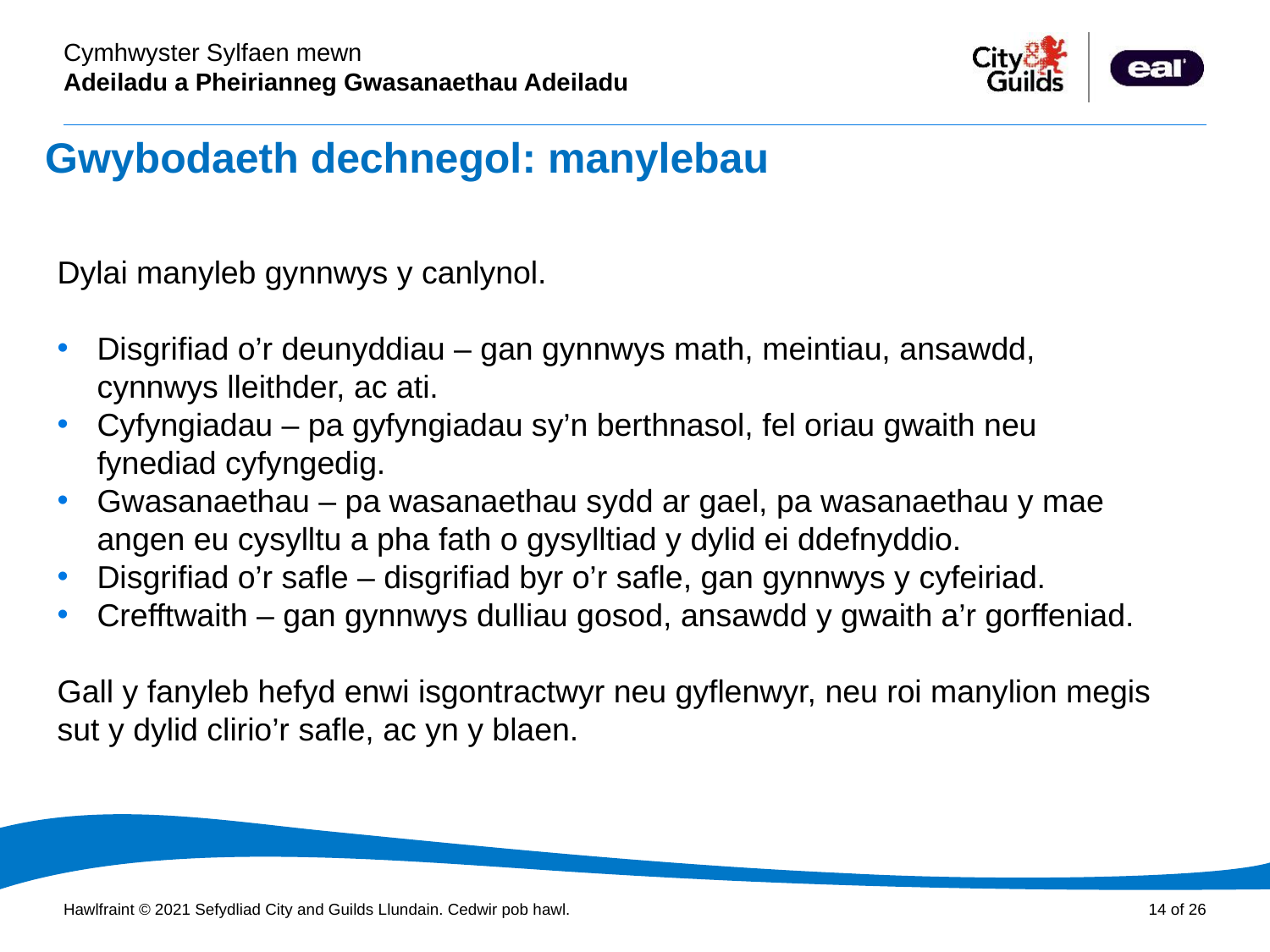

# Gwybodaeth dechnegol: manylebau

Cyflwyniad PowerPoint
Dylai manyleb gynnwys y canlynol.

Disgrifiad o’r deunyddiau – gan gynnwys math, meintiau, ansawdd, cynnwys lleithder, ac ati.
Cyfyngiadau – pa gyfyngiadau sy’n berthnasol, fel oriau gwaith neu fynediad cyfyngedig.
Gwasanaethau – pa wasanaethau sydd ar gael, pa wasanaethau y mae angen eu cysylltu a pha fath o gysylltiad y dylid ei ddefnyddio.
Disgrifiad o’r safle – disgrifiad byr o’r safle, gan gynnwys y cyfeiriad.
Crefftwaith – gan gynnwys dulliau gosod, ansawdd y gwaith a’r gorffeniad.

Gall y fanyleb hefyd enwi isgontractwyr neu gyflenwyr, neu roi manylion megis sut y dylid clirio’r safle, ac yn y blaen.